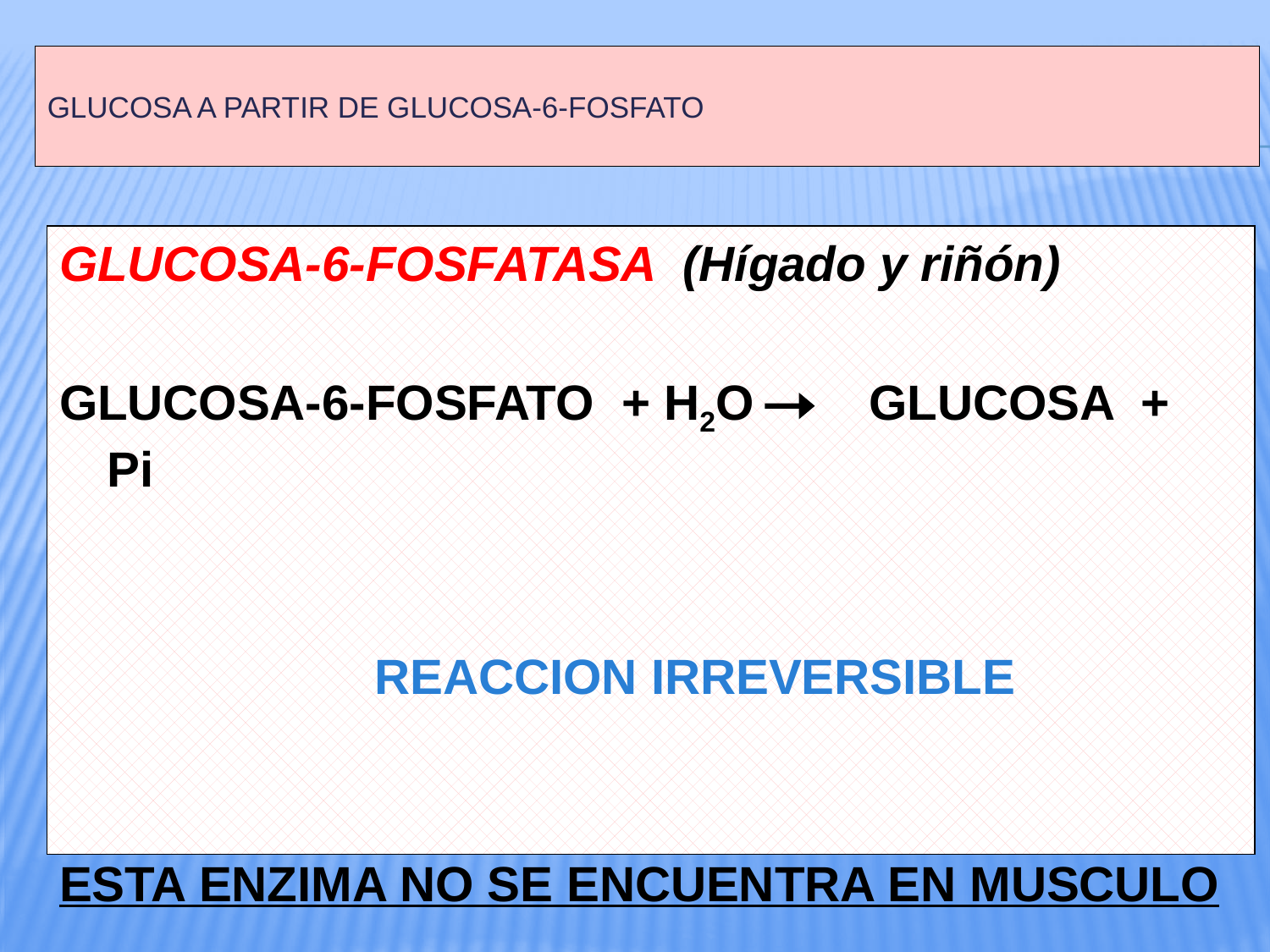

# GLUCOSA A PARTIR DE GLUCOSA-6-FOSFATO
GLUCOSA-6-FOSFATASA  (Hígado y riñón)

GLUCOSA-6-FOSFATO  + H2O	GLUCOSA  +  Pi

			 REACCION IRREVERSIBLE

ESTA ENZIMA NO SE ENCUENTRA EN MUSCULO